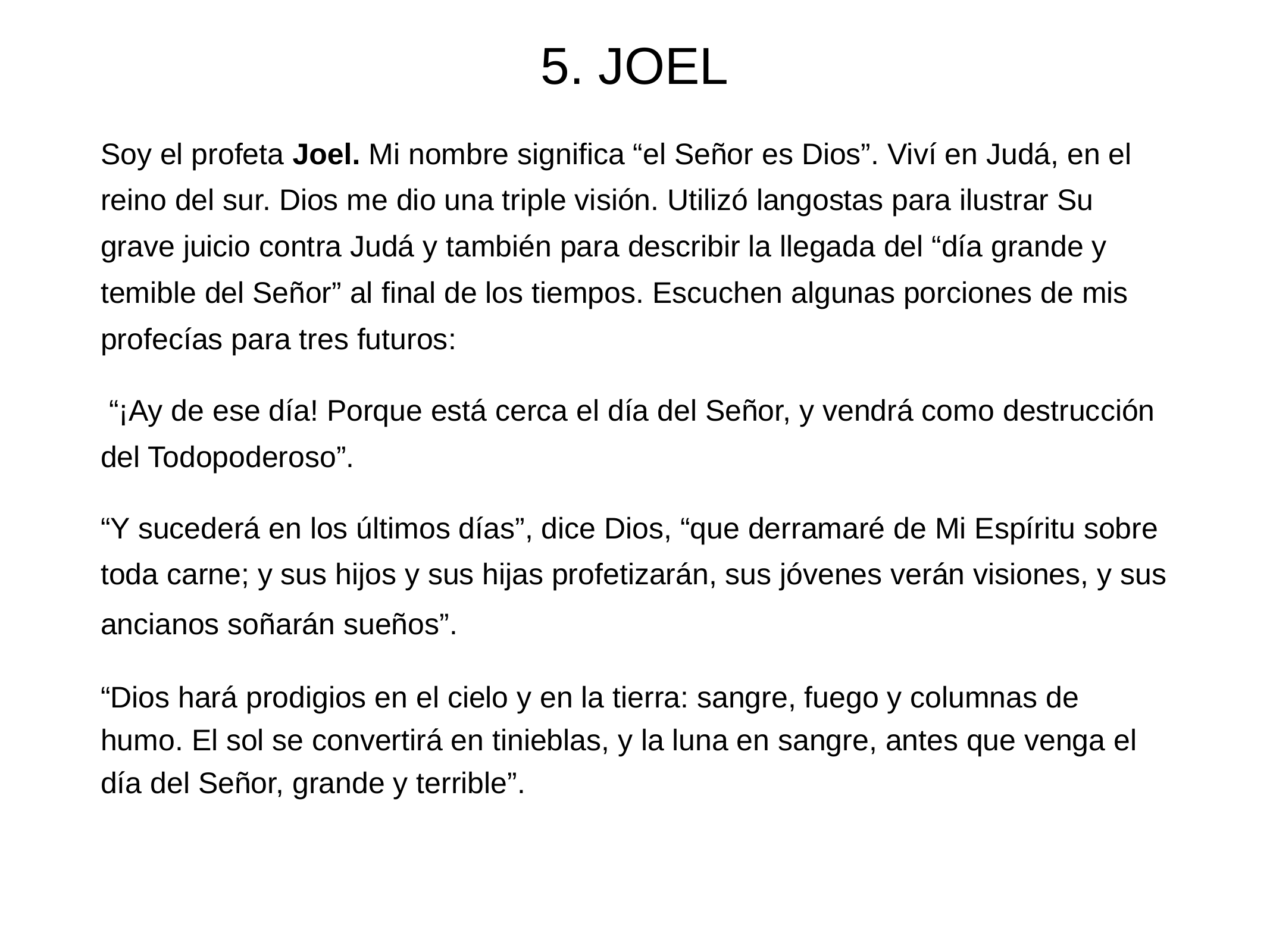

5. JOEL
Soy el profeta Joel. Mi nombre significa “el Señor es Dios”. Viví en Judá, en el reino del sur. Dios me dio una triple visión. Utilizó langostas para ilustrar Su grave juicio contra Judá y también para describir la llegada del “día grande y temible del Señor” al final de los tiempos. Escuchen algunas porciones de mis profecías para tres futuros:
 “¡Ay de ese día! Porque está cerca el día del Señor, y vendrá como destrucción del Todopoderoso”.
“Y sucederá en los últimos días”, dice Dios, “que derramaré de Mi Espíritu sobre toda carne; y sus hijos y sus hijas profetizarán, sus jóvenes verán visiones, y sus ancianos soñarán sueños”.
“Dios hará prodigios en el cielo y en la tierra: sangre, fuego y columnas de humo. El sol se convertirá en tinieblas, y la luna en sangre, antes que venga el día del Señor, grande y terrible”.